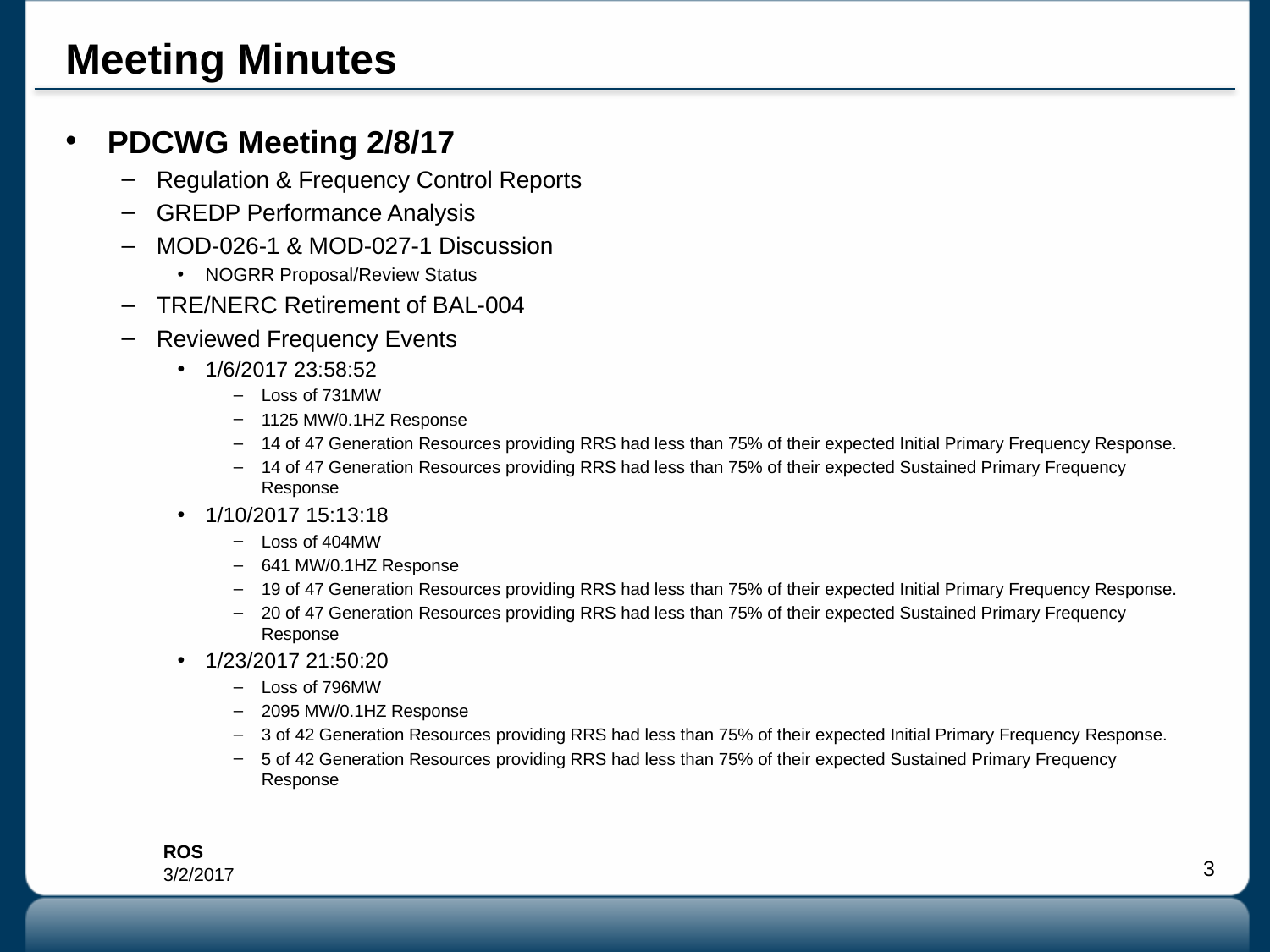

# Meeting Minutes
PDCWG Meeting 2/8/17
Regulation & Frequency Control Reports
GREDP Performance Analysis
MOD-026-1 & MOD-027-1 Discussion
NOGRR Proposal/Review Status
TRE/NERC Retirement of BAL-004
Reviewed Frequency Events
1/6/2017 23:58:52
Loss of 731MW
1125 MW/0.1HZ Response
14 of 47 Generation Resources providing RRS had less than 75% of their expected Initial Primary Frequency Response.
14 of 47 Generation Resources providing RRS had less than 75% of their expected Sustained Primary Frequency Response
1/10/2017 15:13:18
Loss of 404MW
641 MW/0.1HZ Response
19 of 47 Generation Resources providing RRS had less than 75% of their expected Initial Primary Frequency Response.
20 of 47 Generation Resources providing RRS had less than 75% of their expected Sustained Primary Frequency Response
1/23/2017 21:50:20
Loss of 796MW
2095 MW/0.1HZ Response
3 of 42 Generation Resources providing RRS had less than 75% of their expected Initial Primary Frequency Response.
5 of 42 Generation Resources providing RRS had less than 75% of their expected Sustained Primary Frequency Response